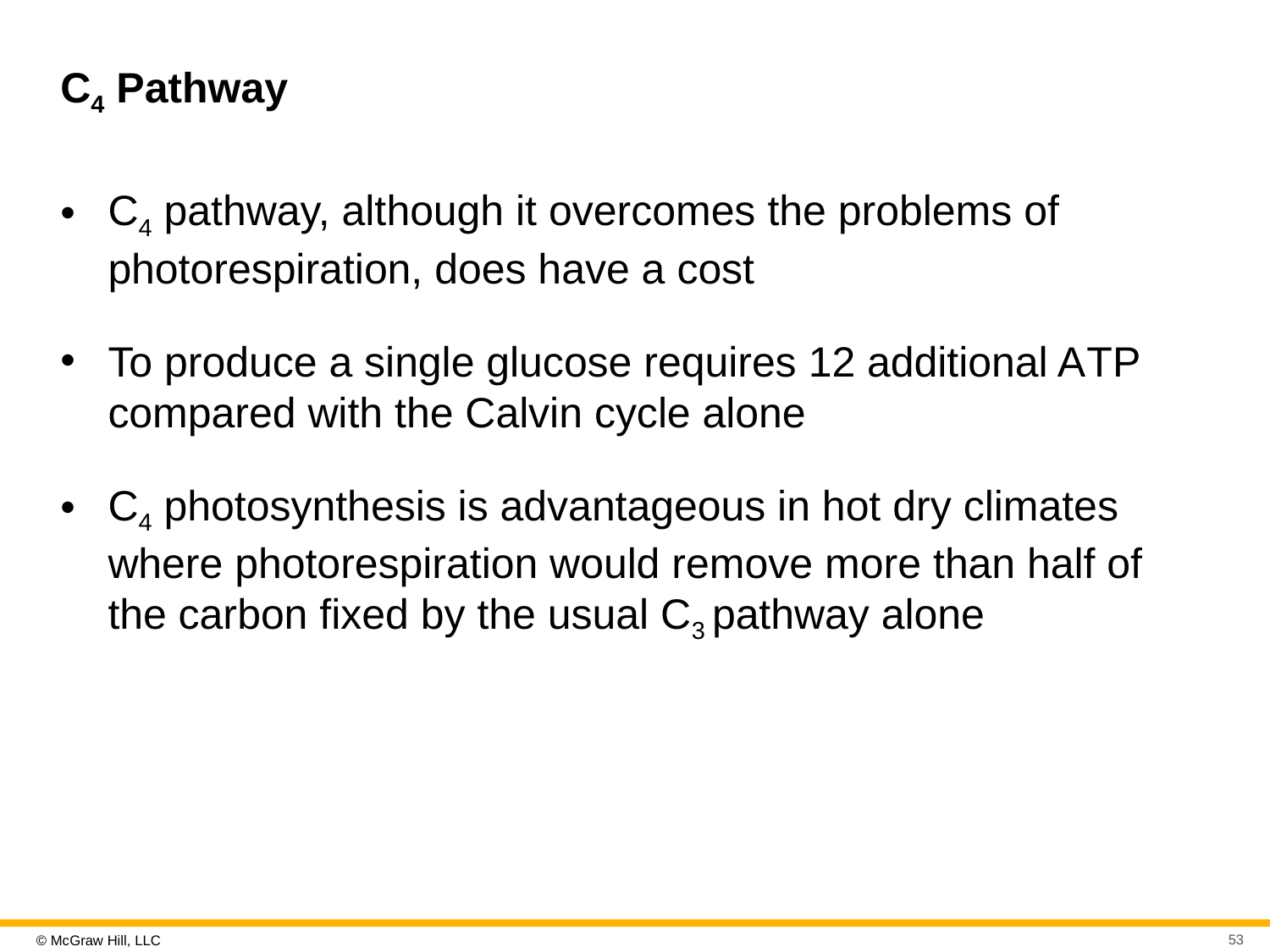

# C4 Pathway
C4 pathway, although it overcomes the problems of photorespiration, does have a cost
To produce a single glucose requires 12 additional A T P compared with the Calvin cycle alone
C4 photosynthesis is advantageous in hot dry climates where photorespiration would remove more than half of the carbon fixed by the usual C3 pathway alone
53